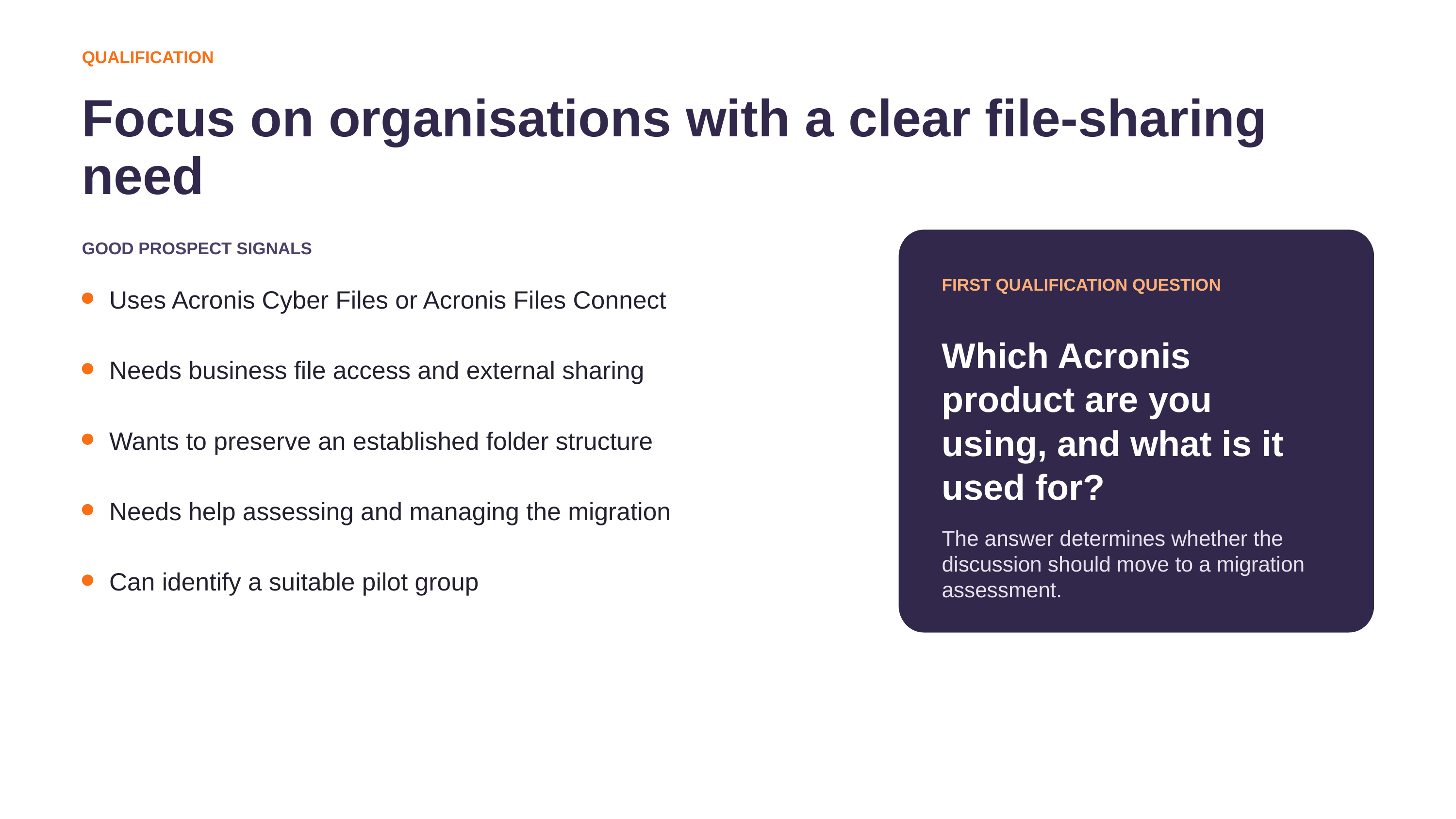

QUALIFICATION
Focus on organisations with a clear file-sharing need

GOOD PROSPECT SIGNALS
FIRST QUALIFICATION QUESTION
Uses Acronis Cyber Files or Acronis Files Connect

Which Acronis product are you using, and what is it used for?
Needs business file access and external sharing

Wants to preserve an established folder structure

Needs help assessing and managing the migration

The answer determines whether the discussion should move to a migration assessment.
Can identify a suitable pilot group